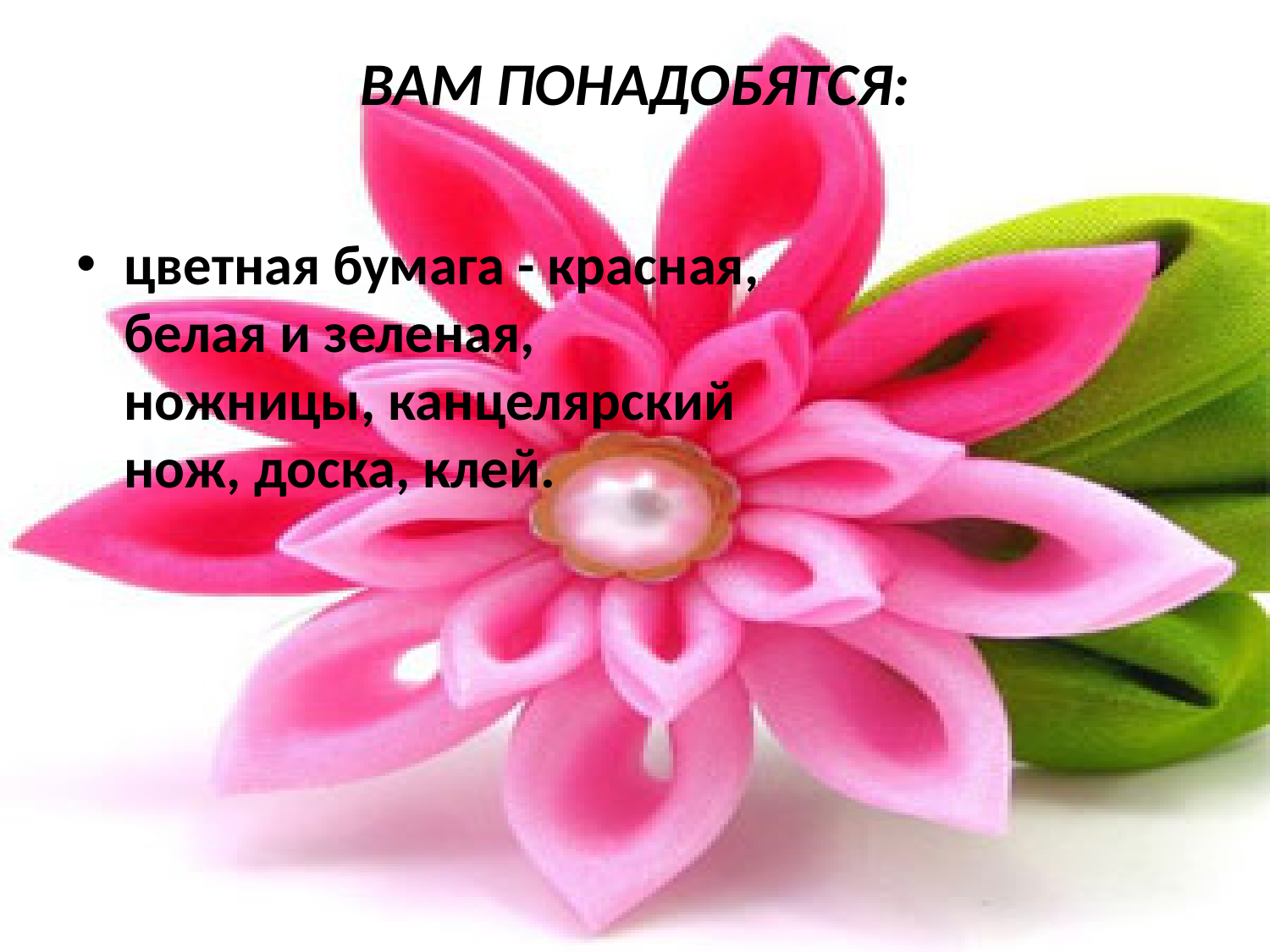

# ВАМ ПОНАДОБЯТСЯ:
цветная бумага - красная, белая и зеленая, ножницы, канцелярский нож, доска, клей.